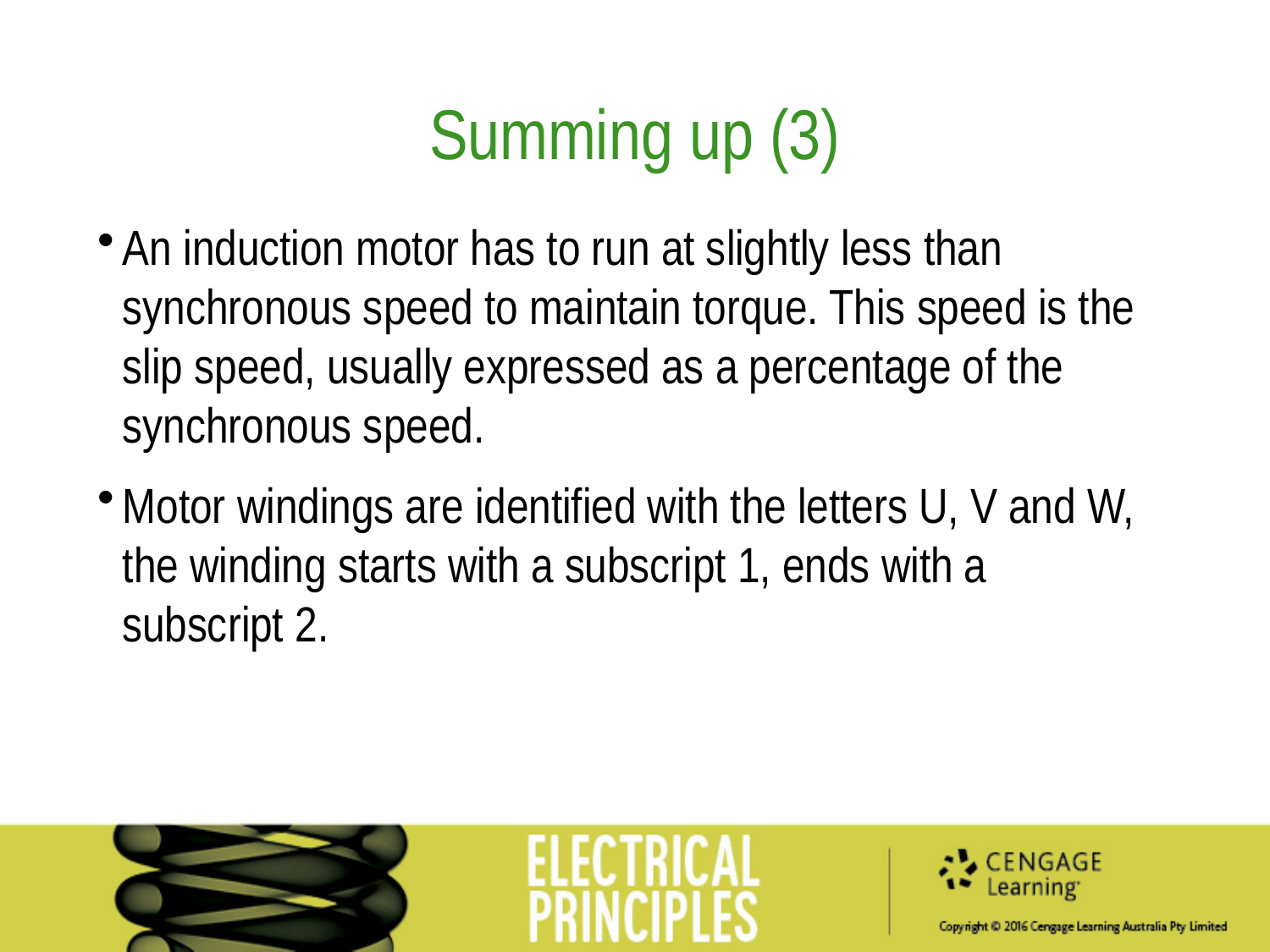

Summing up (3)
An induction motor has to run at slightly less than synchronous speed to maintain torque. This speed is the slip speed, usually expressed as a percentage of the synchronous speed.
Motor windings are identified with the letters U, V and W, the winding starts with a subscript 1, ends with a
subscript 2.